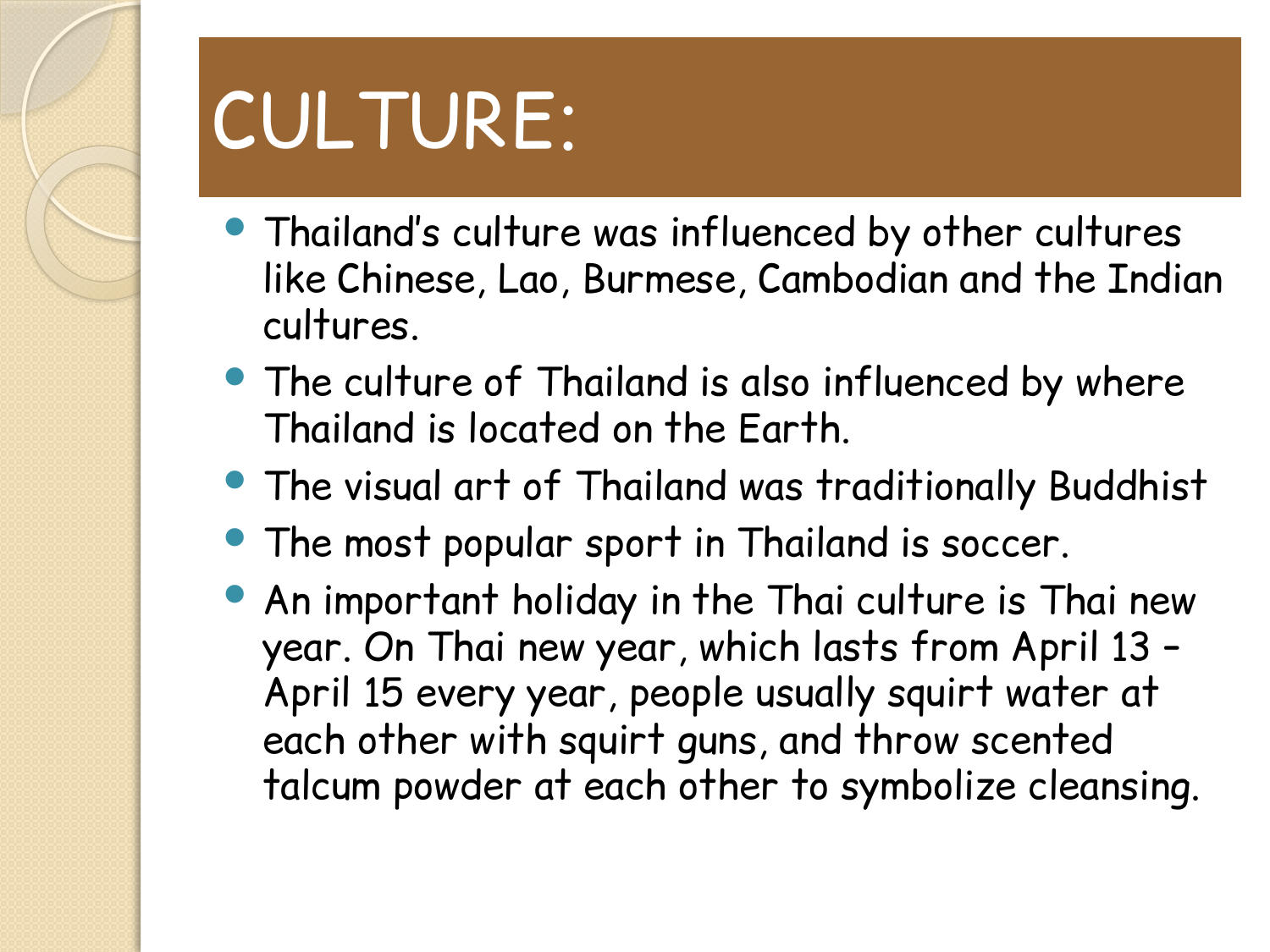

# CULTURE:
Thailand’s culture was influenced by other cultures like Chinese, Lao, Burmese, Cambodian and the Indian cultures.
The culture of Thailand is also influenced by where Thailand is located on the Earth.
The visual art of Thailand was traditionally Buddhist
The most popular sport in Thailand is soccer.
An important holiday in the Thai culture is Thai new year. On Thai new year, which lasts from April 13 – April 15 every year, people usually squirt water at each other with squirt guns, and throw scented talcum powder at each other to symbolize cleansing.